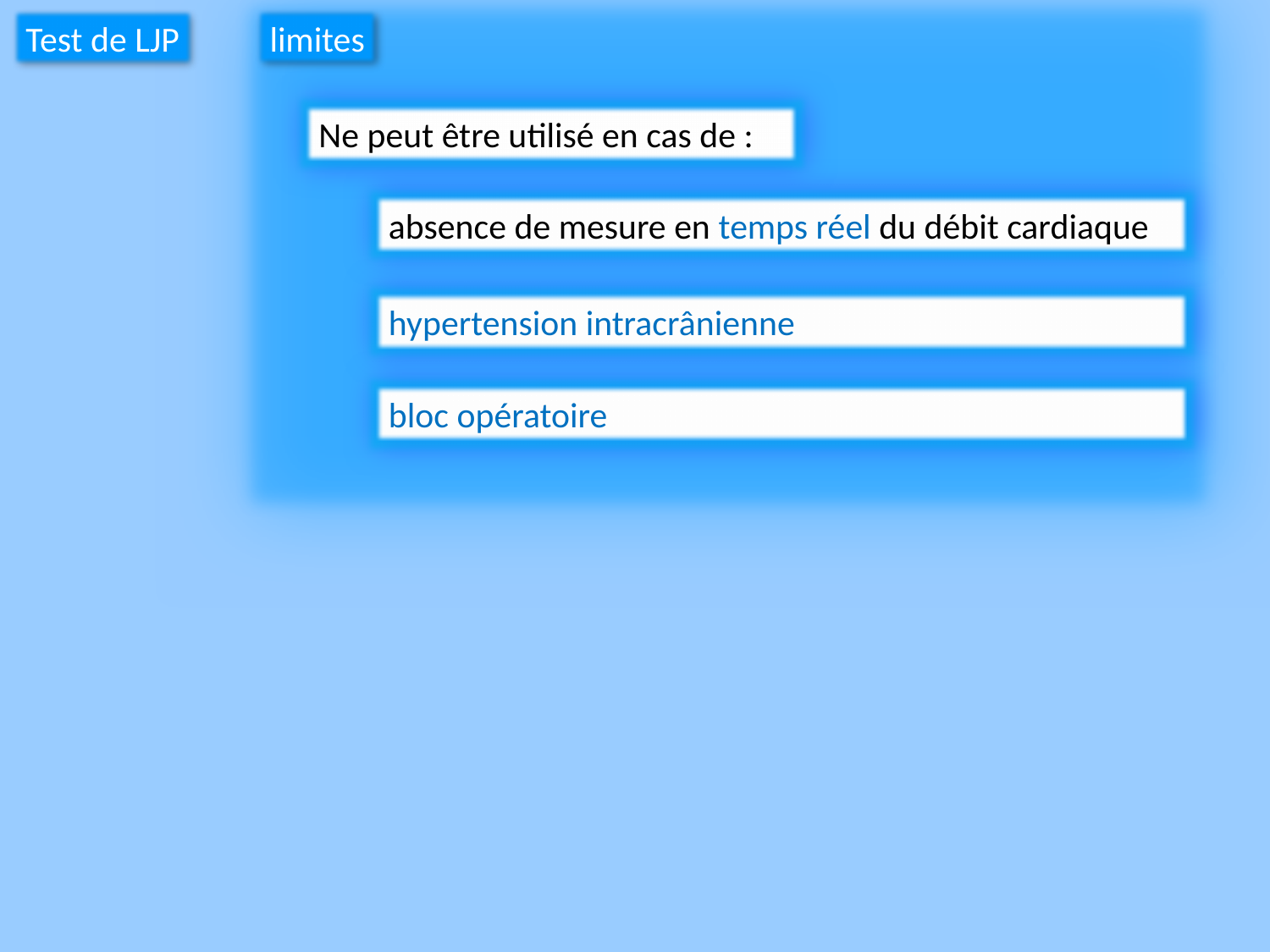

Test de LJP
limites
Ne peut être utilisé en cas de :
absence de mesure en temps réel du débit cardiaque
hypertension intracrânienne
bloc opératoire